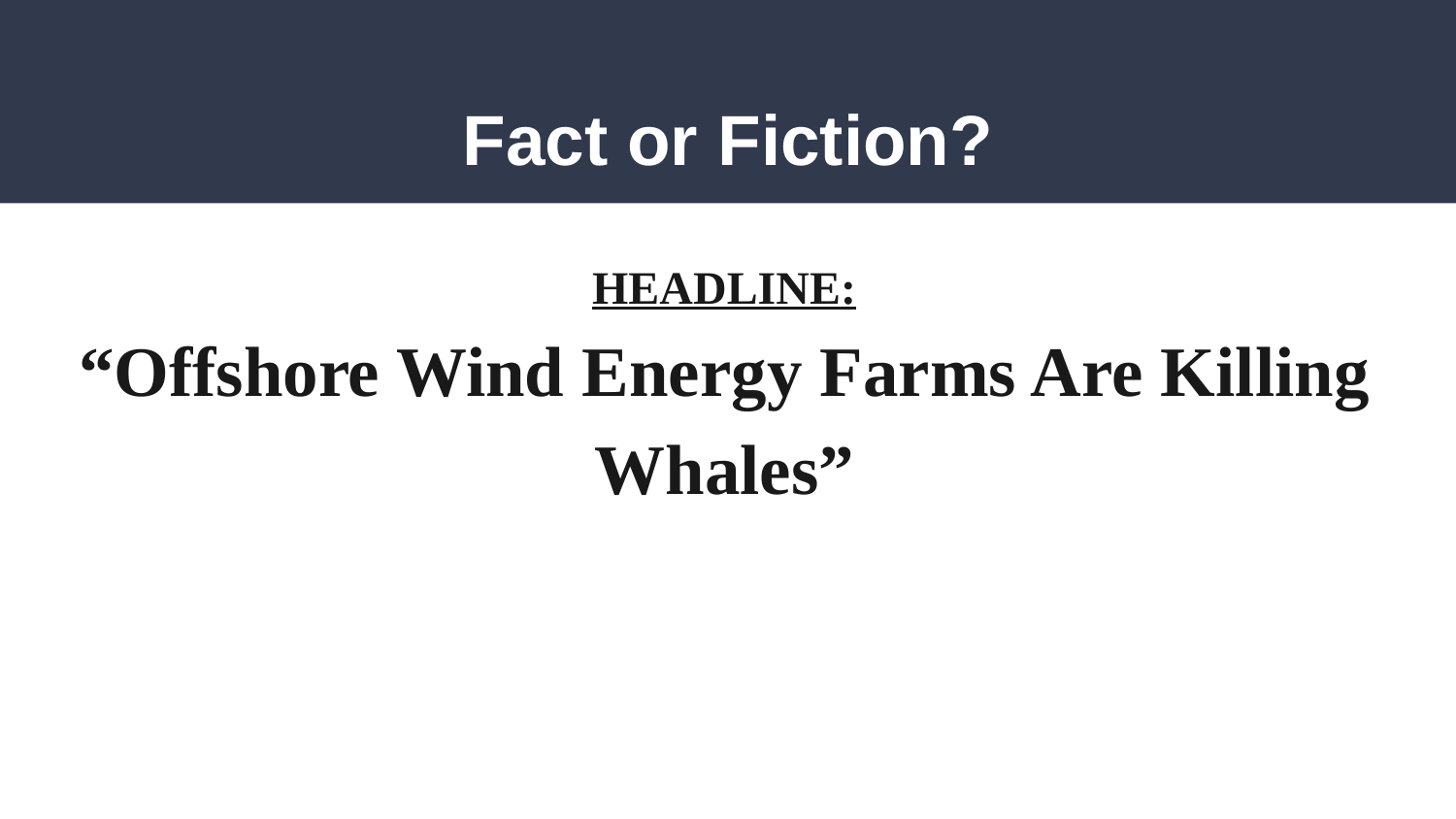

# Fact or Fiction?
HEADLINE:
“Offshore Wind Energy Farms Are Killing Whales”